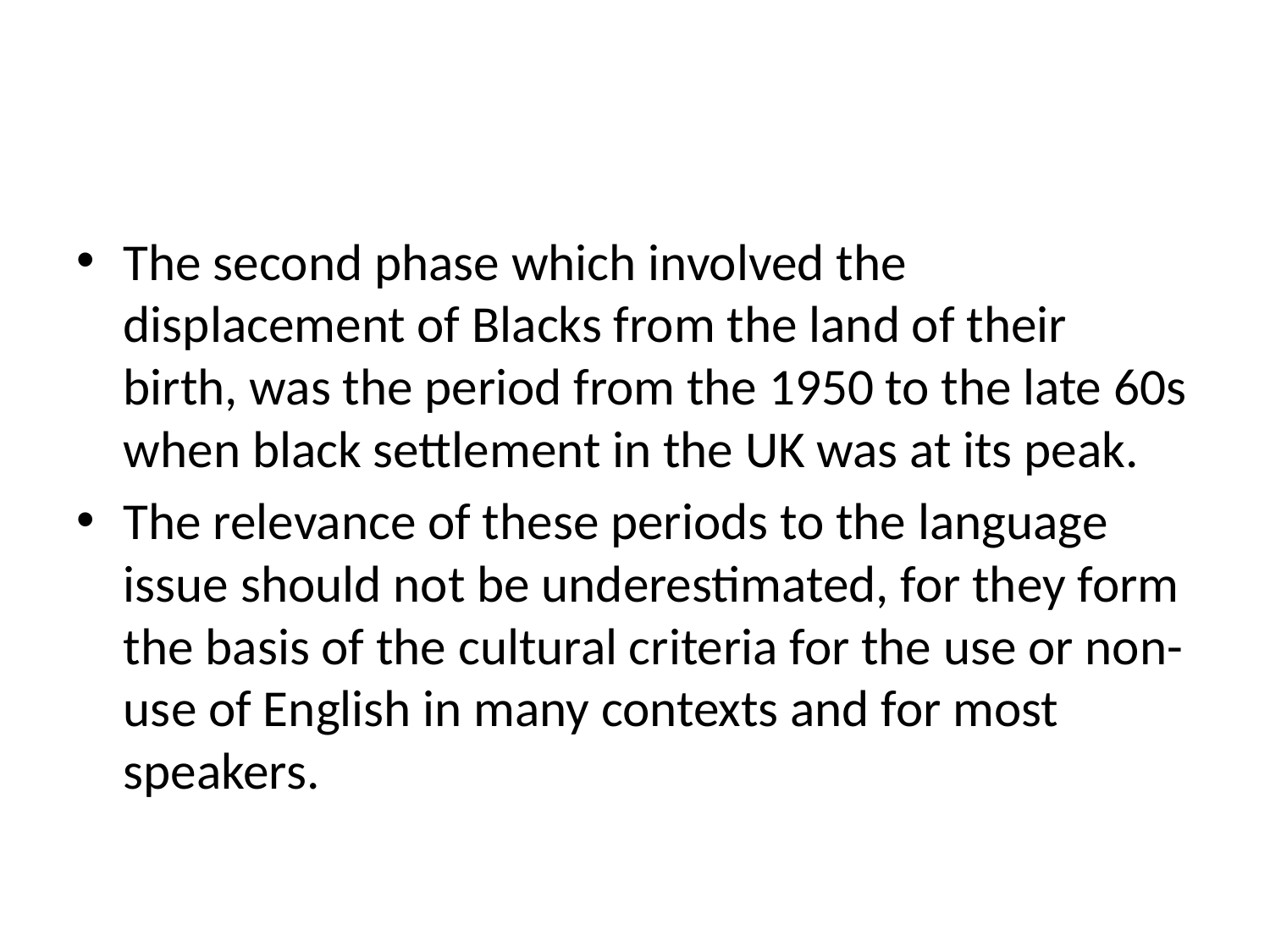

#
The second phase which involved the displacement of Blacks from the land of their birth, was the period from the 1950 to the late 60s when black settlement in the UK was at its peak.
The relevance of these periods to the language issue should not be underestimated, for they form the basis of the cultural criteria for the use or non-use of English in many contexts and for most speakers.